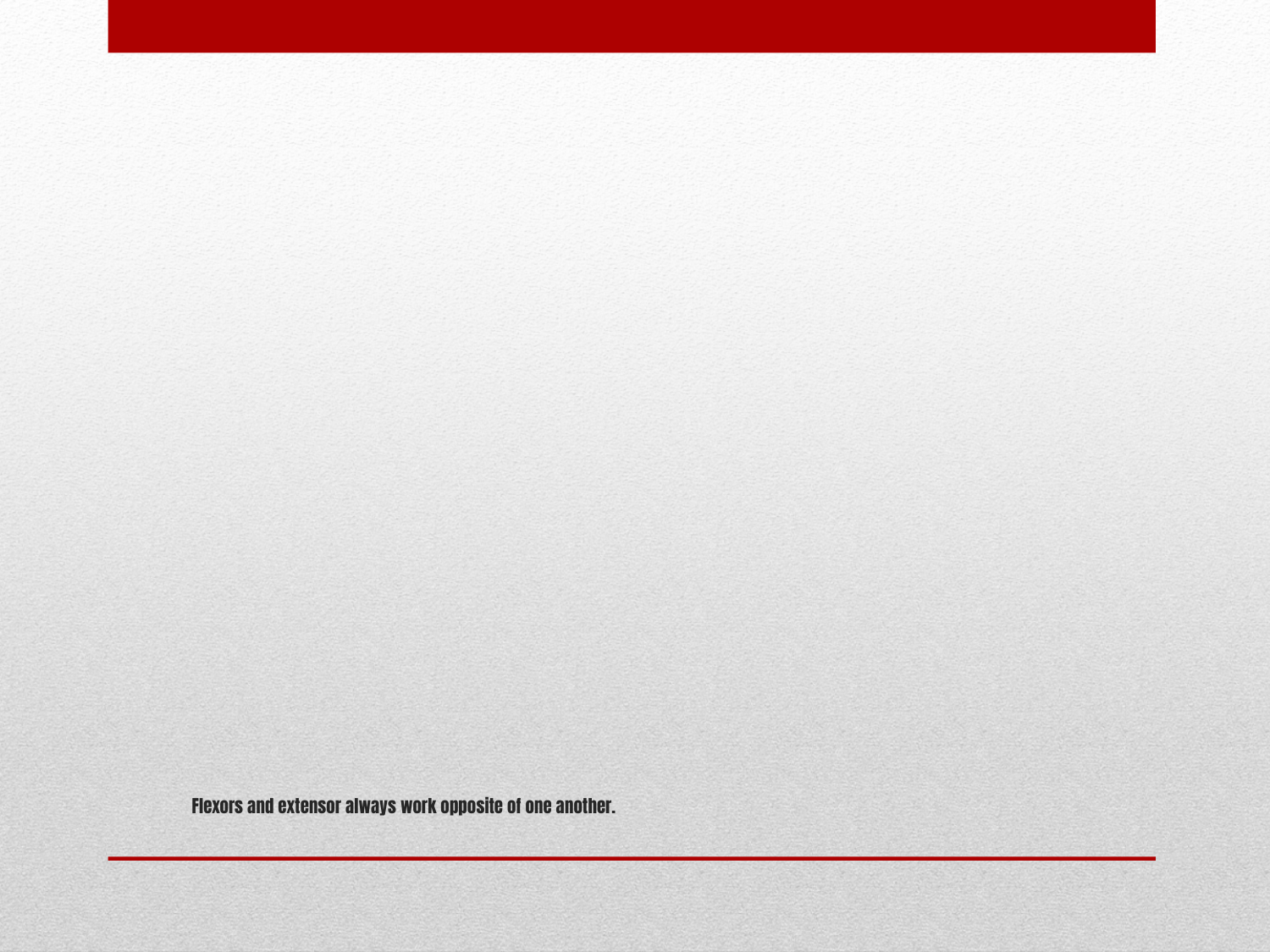

# Flexors and extensor always work opposite of one another.